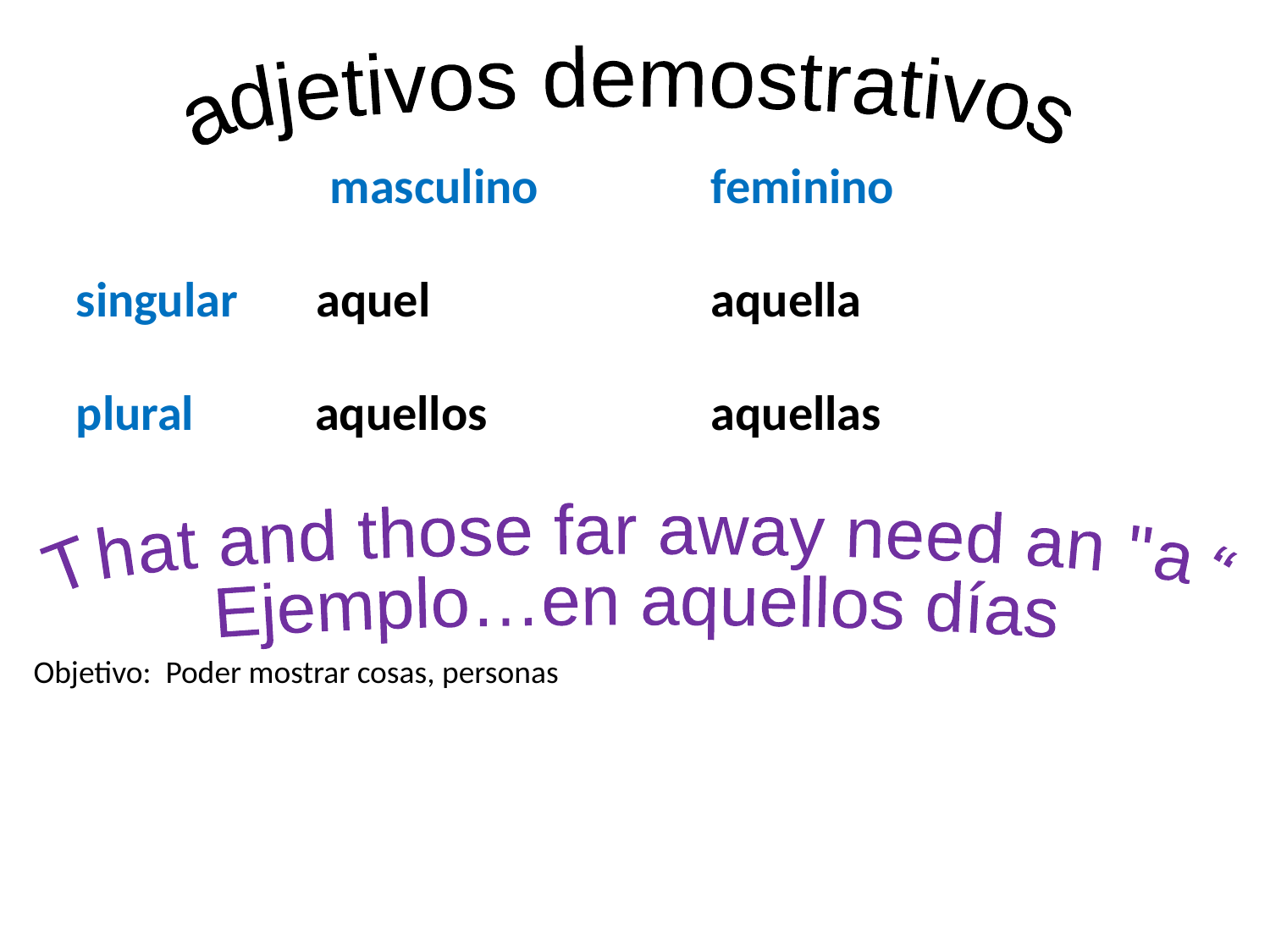

adjetivos demostrativos
		masculino	   	feminino
singular       aquel	        		aquella
plural	          aquellos		aquellas
That and those far away need an "a“
Ejemplo…en aquellos días
Objetivo:  Poder mostrar cosas, personas